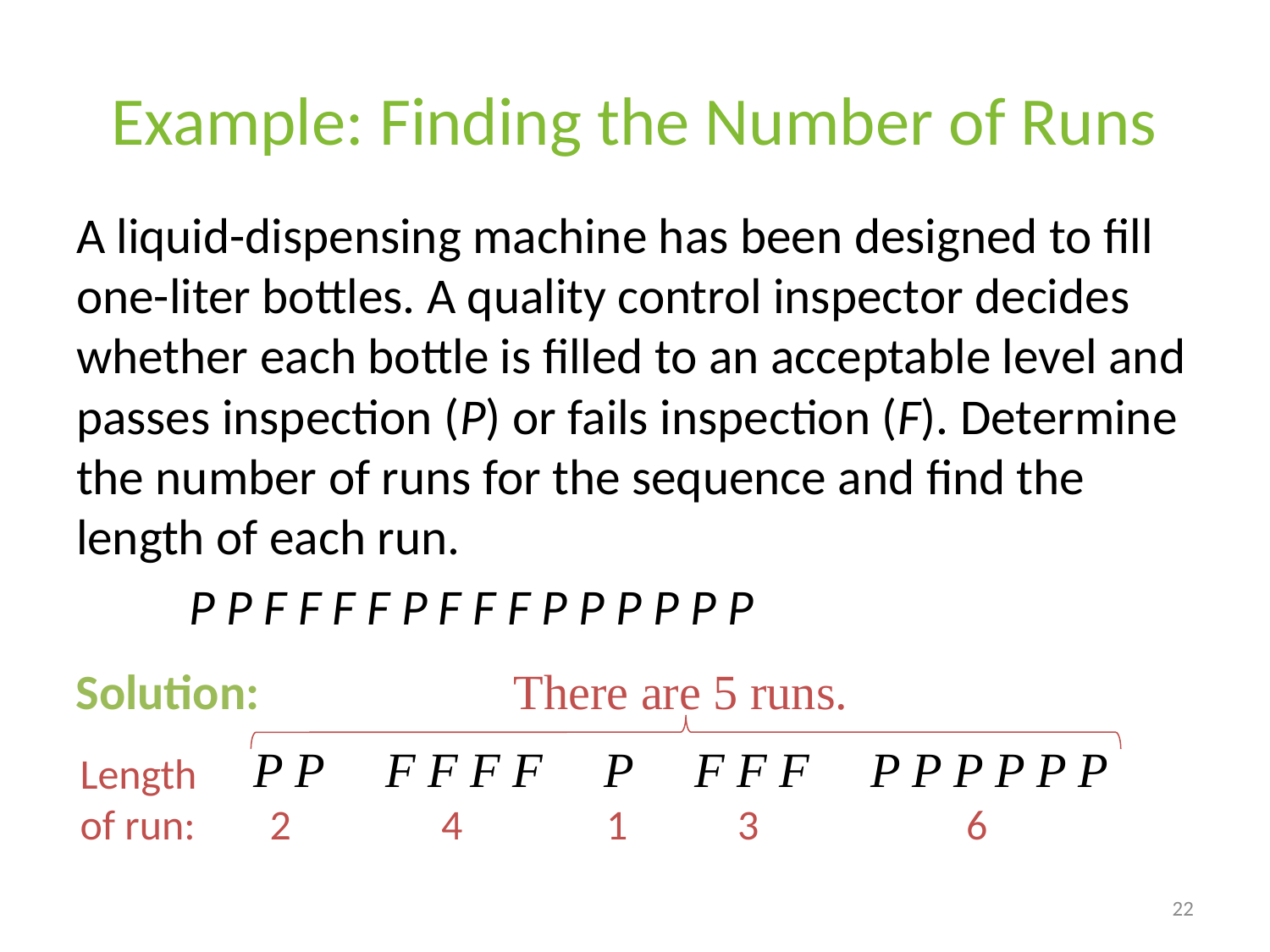

# Example: Finding the Number of Runs
A liquid-dispensing machine has been designed to fill one-liter bottles. A quality control inspector decides whether each bottle is filled to an acceptable level and passes inspection (P) or fails inspection (F). Determine the number of runs for the sequence and find the length of each run.
	P P F F F F P F F F P P P P P P

Solution:
There are 5 runs.
P P     F F F F     P     F F F     P P P P P P
Length of run:
2
4
1
3
6
22